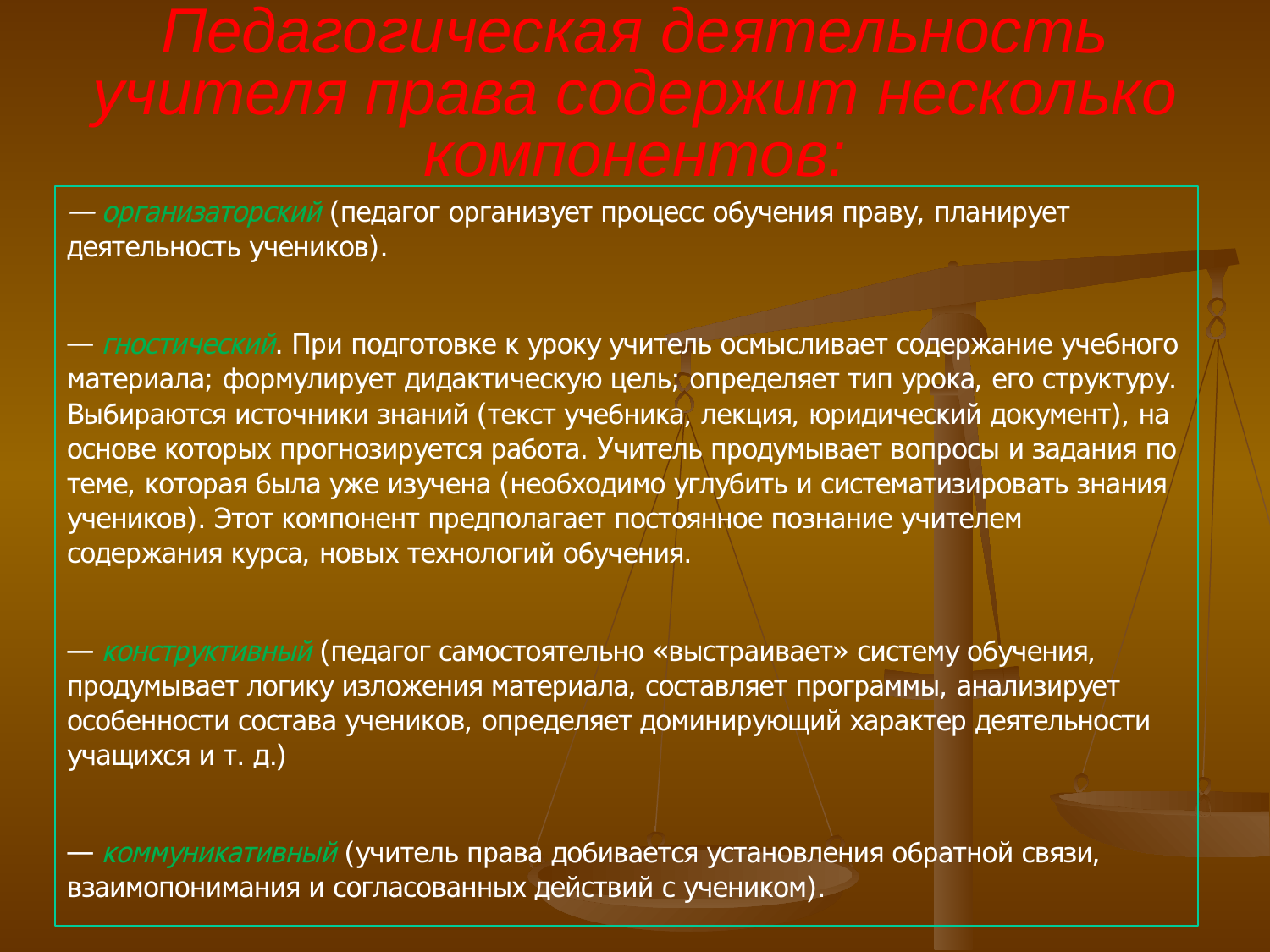

# Педагогическая деятельность учителя права содержит несколько компонентов:
— организаторский (педагог организует процесс обучения праву, планирует деятельность учеников).

— гностический. При подготовке к уроку учитель осмысливает содержание учебного материала; формулирует дидактическую цель; определяет тип урока, его структуру. Выбираются источники знаний (текст учебника, лекция, юридический документ), на основе которых прогнозируется работа. Учитель продумывает вопросы и задания по теме, которая была уже изучена (необходимо углубить и систематизировать знания учеников). Этот компонент предполагает постоянное познание учителем содержания курса, новых технологий обучения.

— конструктивный (педагог самостоятельно «выстраивает» систему обучения, продумывает логику изложения материала, составляет программы, анализирует особенности состава учеников, определяет доминирующий характер деятельности учащихся и т. д.)

— коммуникативный (учитель права добивается установления обратной связи, взаимопонимания и согласованных действий с учеником).